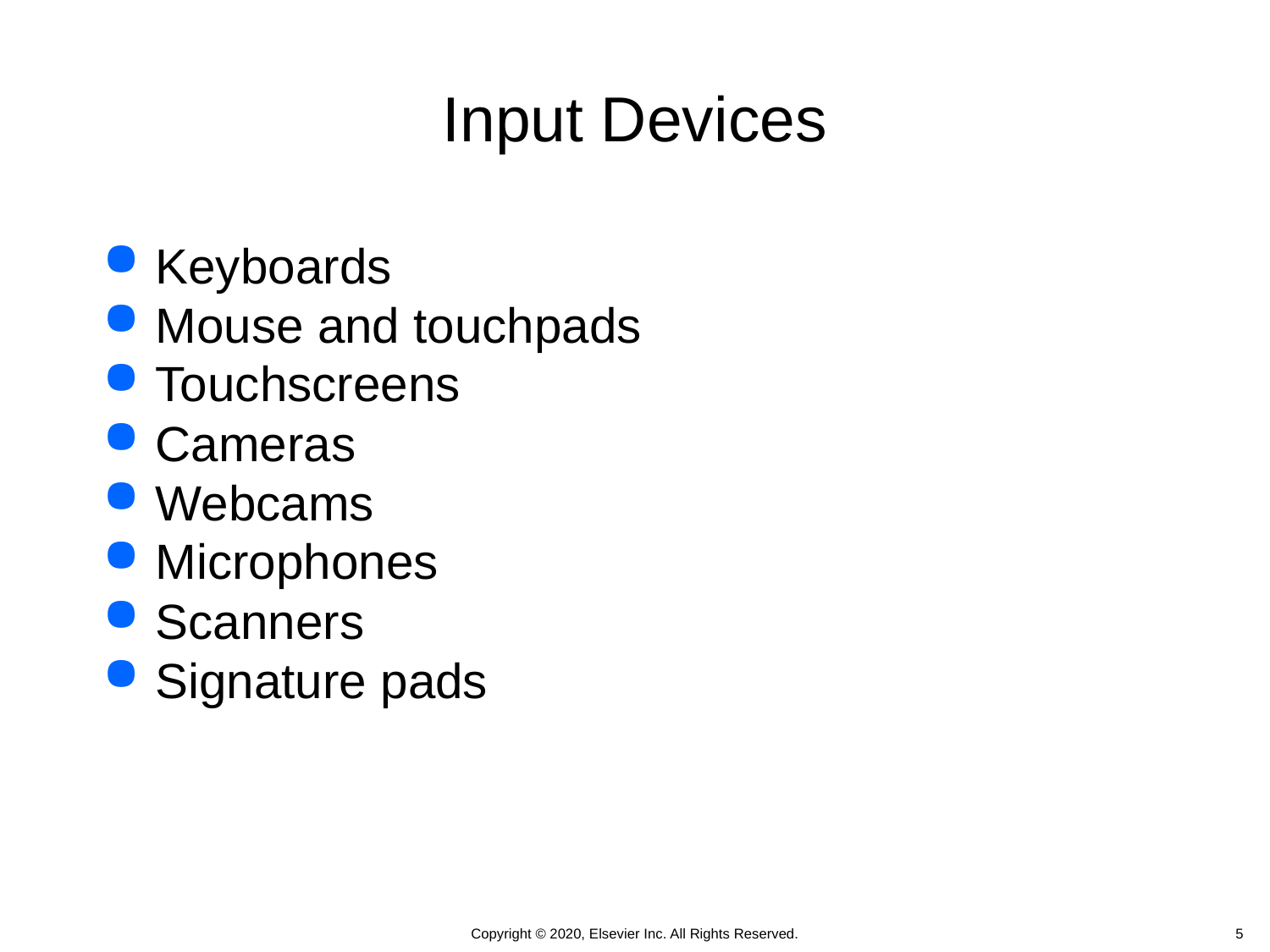

# Input Devices
Keyboards
Mouse and touchpads
Touchscreens
Cameras
Webcams
Microphones
Scanners
Signature pads
5